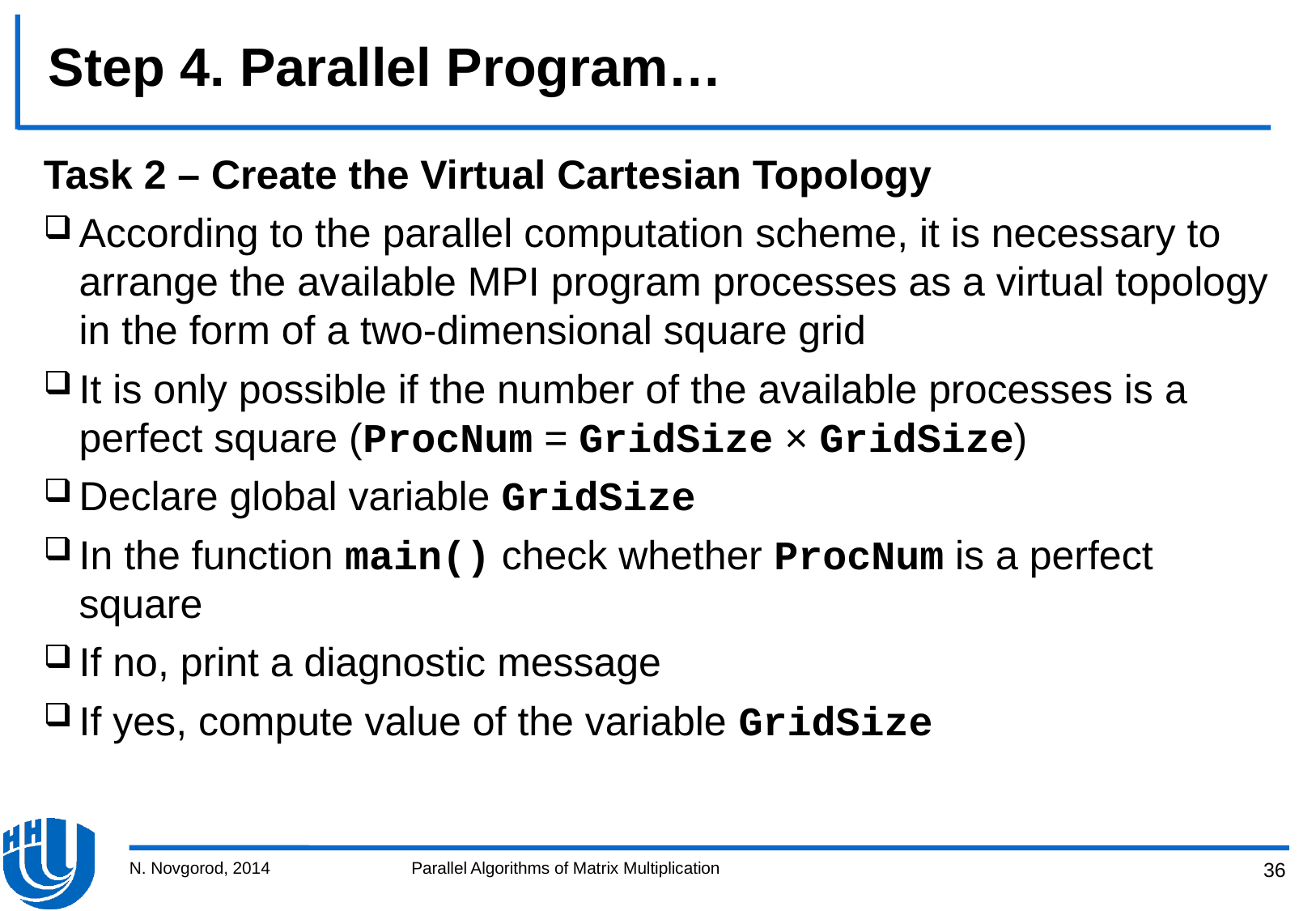

# Step 4. Parallel Program…
Task 2 – Create the Virtual Cartesian Topology
According to the parallel computation scheme, it is necessary to arrange the available MPI program processes as a virtual topology in the form of a two-dimensional square grid
It is only possible if the number of the available processes is a perfect square (ProcNum = GridSize × GridSize)
Declare global variable GridSize
In the function main() check whether ProcNum is a perfect square
If no, print a diagnostic message
If yes, compute value of the variable GridSize
N. Novgorod, 2014
Parallel Algorithms of Matrix Multiplication
36